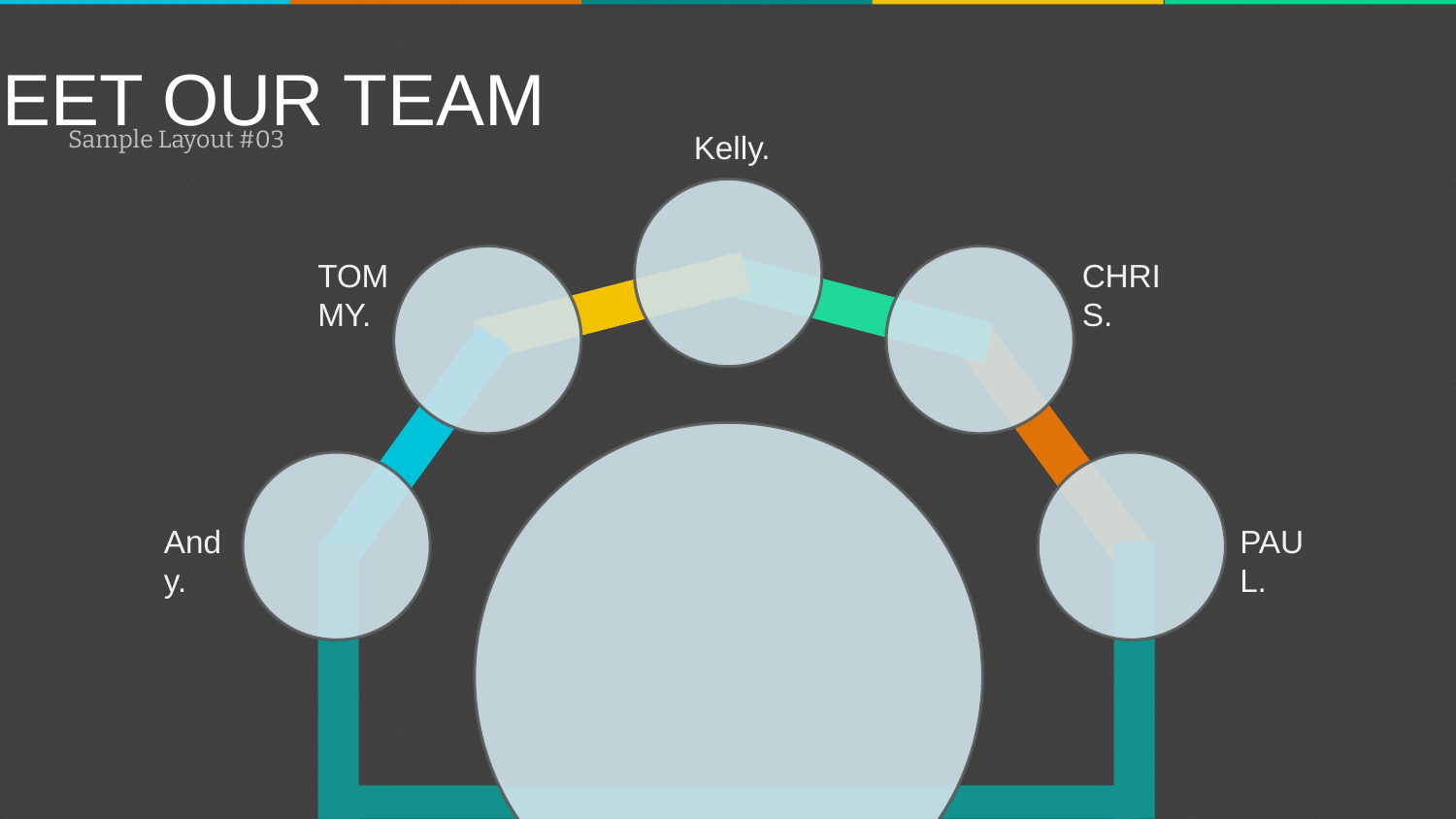

MEET OUR TEAM
Sample Layout #03
Kelly.

TOMMY.
CHRIS.

Andy.
PAUL.